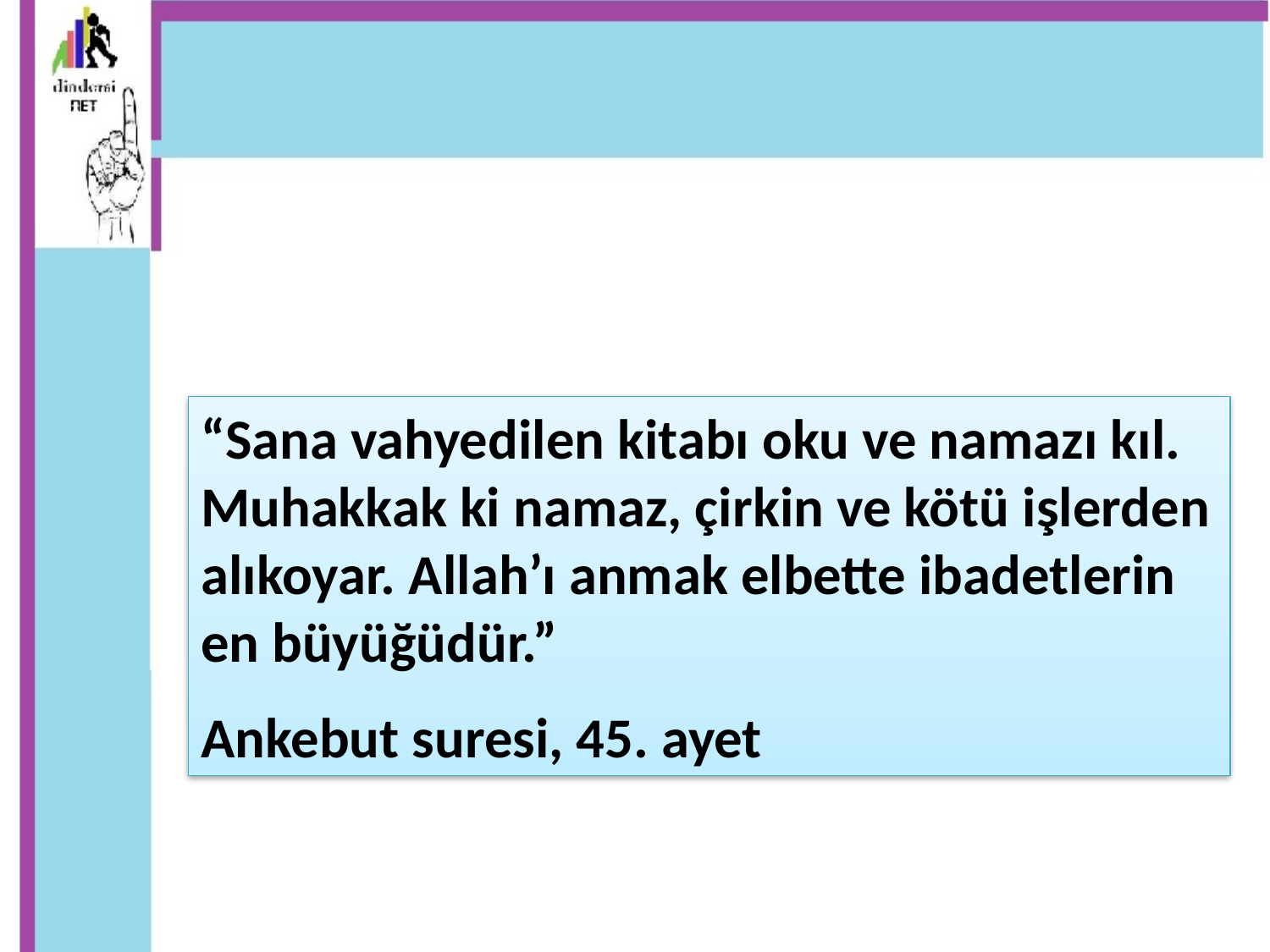

“Sana vahyedilen kitabı oku ve namazı kıl. Muhakkak ki namaz, çirkin ve kötü işlerden alıkoyar. Allah’ı anmak elbette ibadetlerin en büyüğüdür.”
Ankebut suresi, 45. ayet
.